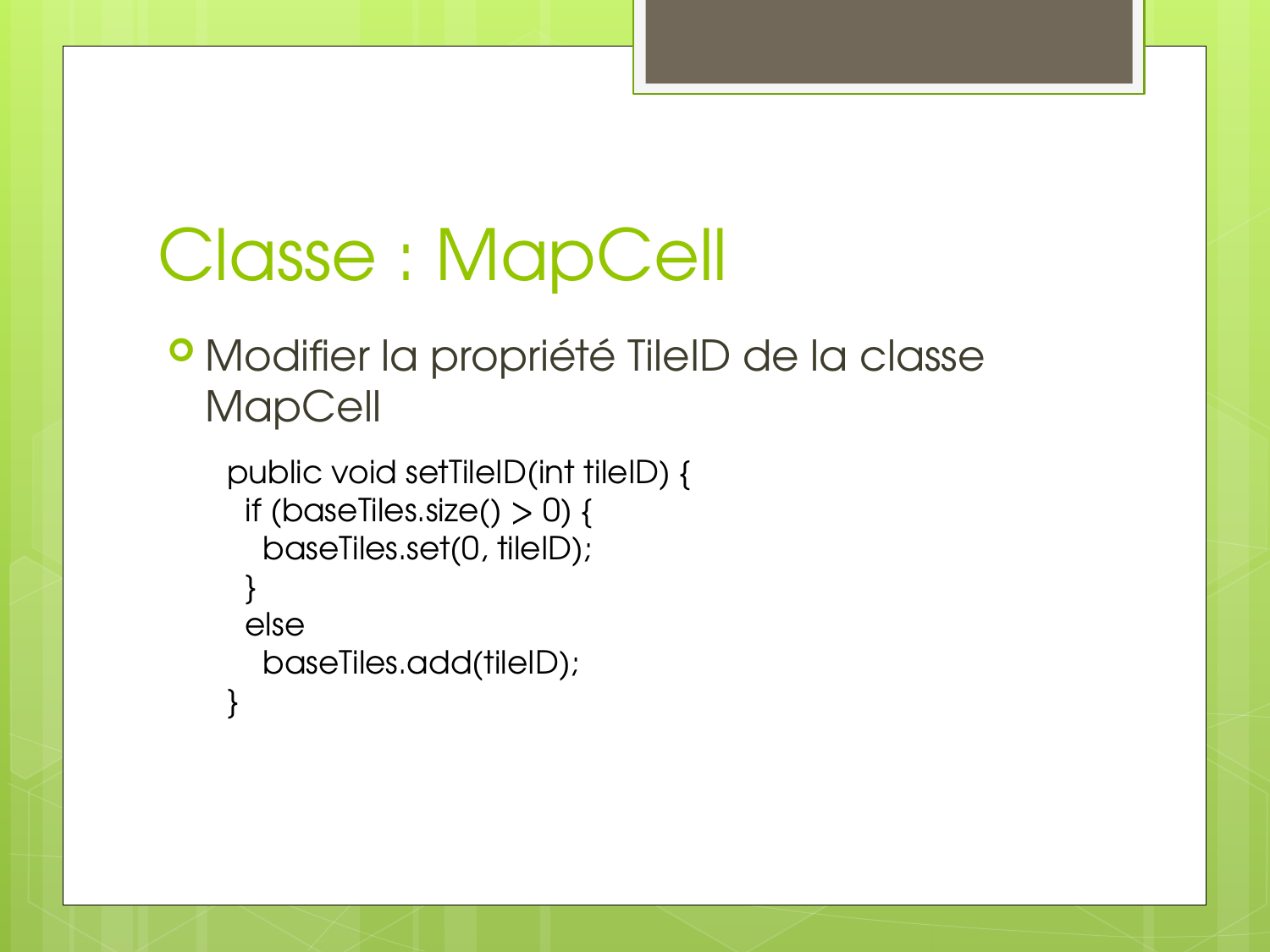

# Classe : MapCell
Modifier la propriété TileID de la classe MapCell
public void setTileID(int tileID) {
  if (baseTiles.size() > 0) {
    baseTiles.set(0, tileID);
  }
  else
    baseTiles.add(tileID);
}